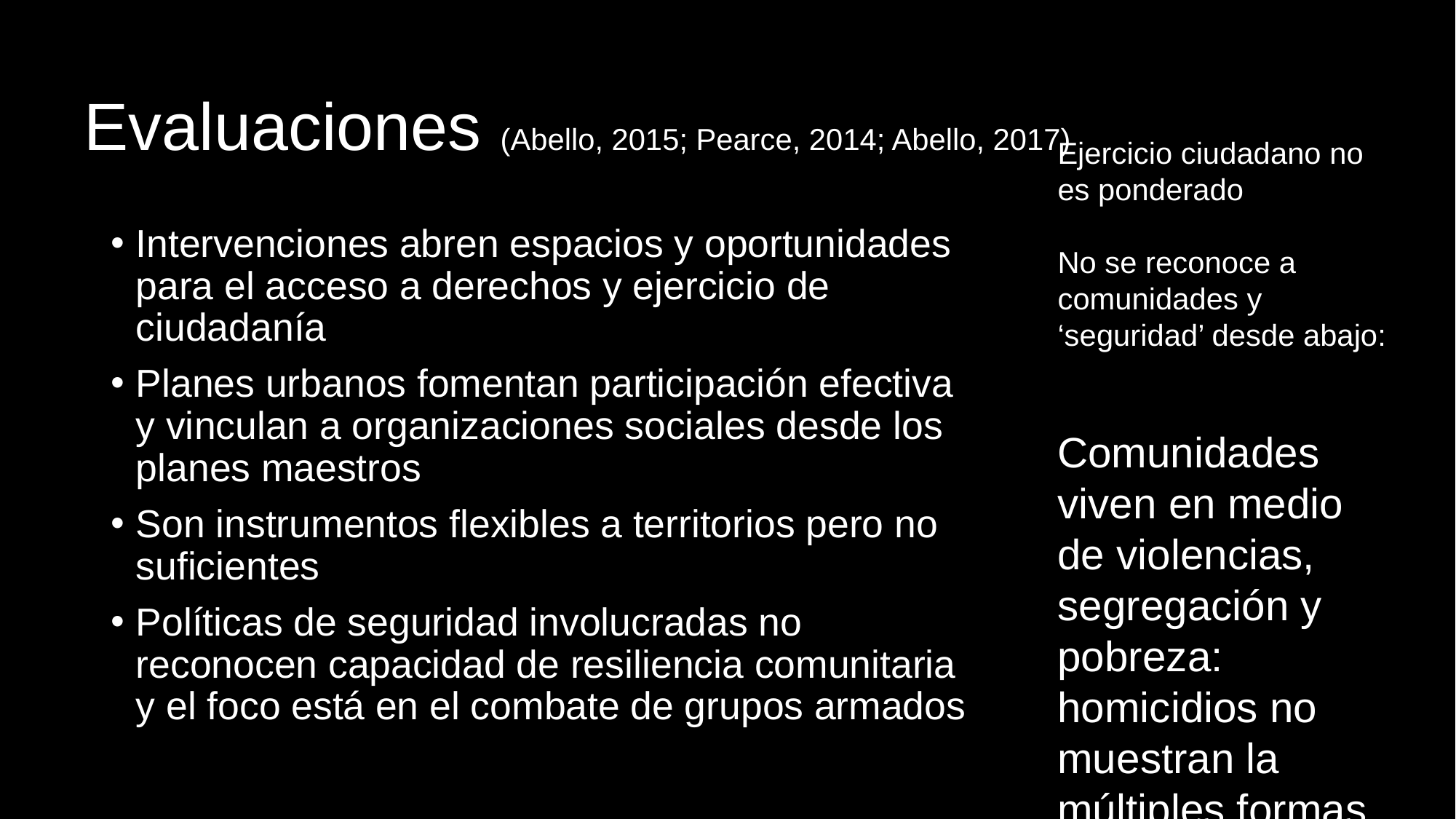

# Evaluaciones (Abello, 2015; Pearce, 2014; Abello, 2017)
Ejercicio ciudadano no es ponderado

No se reconoce a comunidades y ‘seguridad’ desde abajo:

Comunidades viven en medio de violencias, segregación y pobreza: homicidios no muestran la múltiples formas de violencia crónica
Intervenciones abren espacios y oportunidades para el acceso a derechos y ejercicio de ciudadanía
Planes urbanos fomentan participación efectiva y vinculan a organizaciones sociales desde los planes maestros
Son instrumentos flexibles a territorios pero no suficientes
Políticas de seguridad involucradas no reconocen capacidad de resiliencia comunitaria y el foco está en el combate de grupos armados